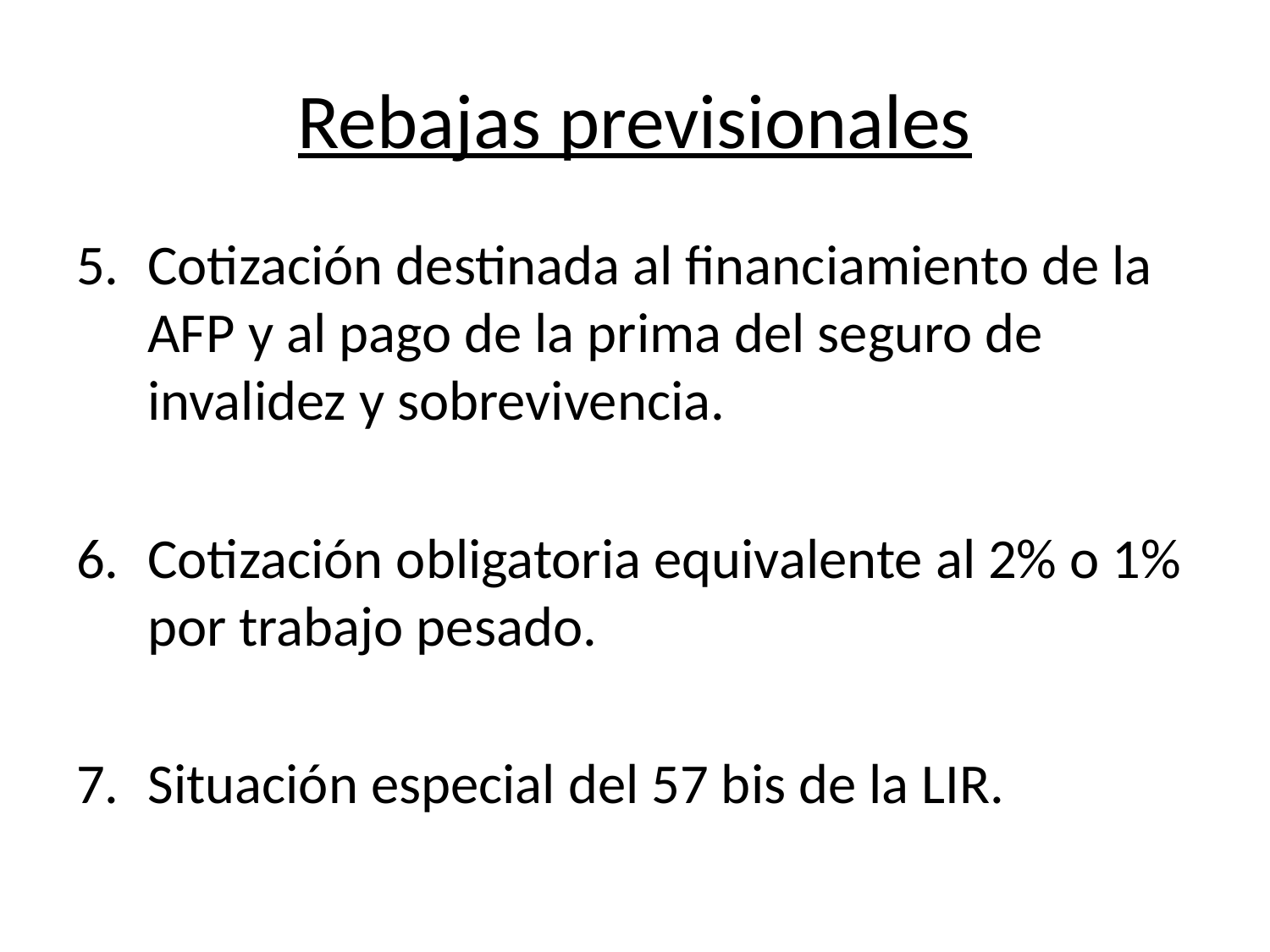

# Rebajas previsionales
Cotización destinada al financiamiento de la AFP y al pago de la prima del seguro de invalidez y sobrevivencia.

Cotización obligatoria equivalente al 2% o 1% por trabajo pesado.

Situación especial del 57 bis de la LIR.